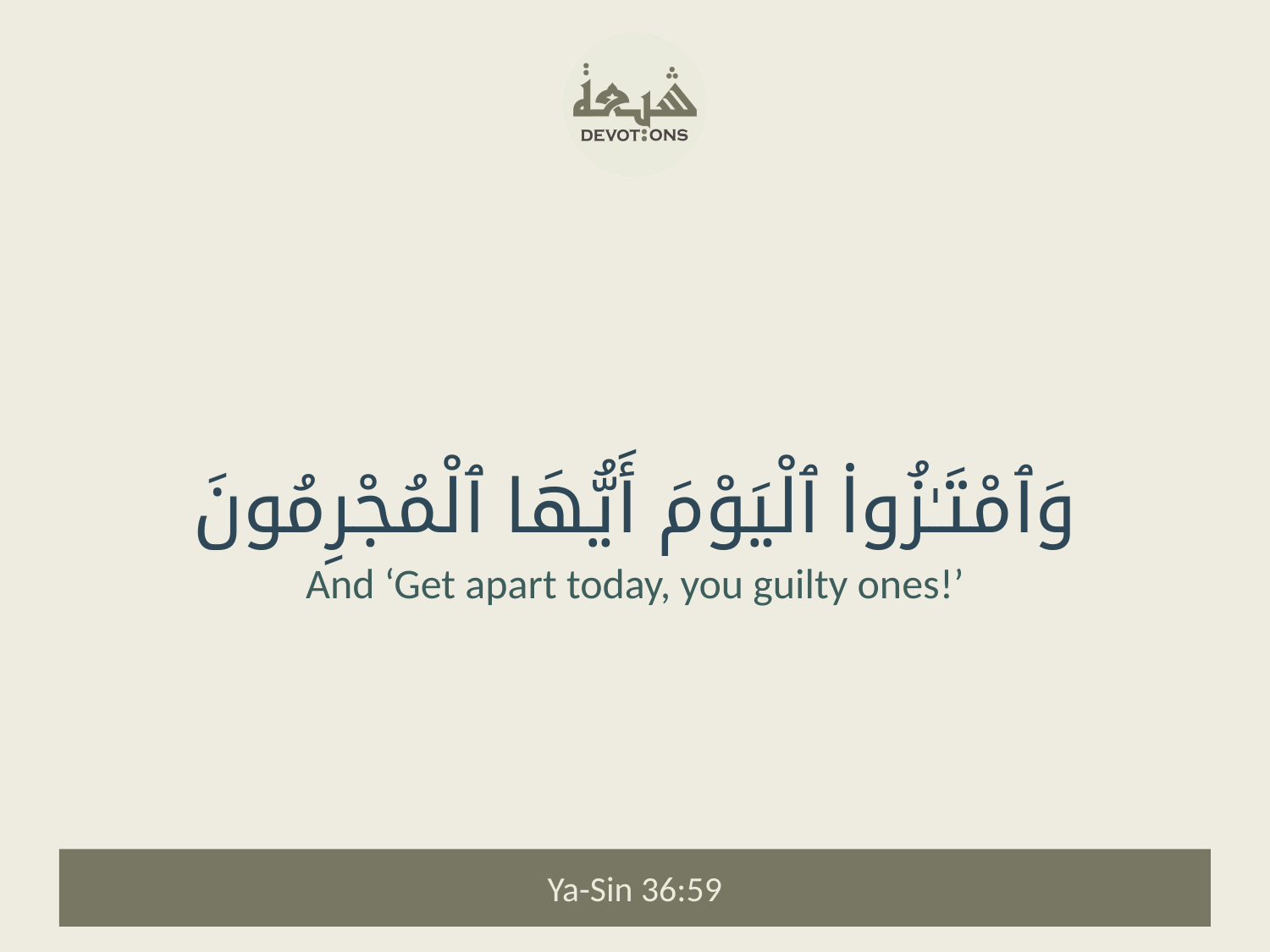

وَٱمْتَـٰزُوا۟ ٱلْيَوْمَ أَيُّهَا ٱلْمُجْرِمُونَ
And ‘Get apart today, you guilty ones!’
Ya-Sin 36:59